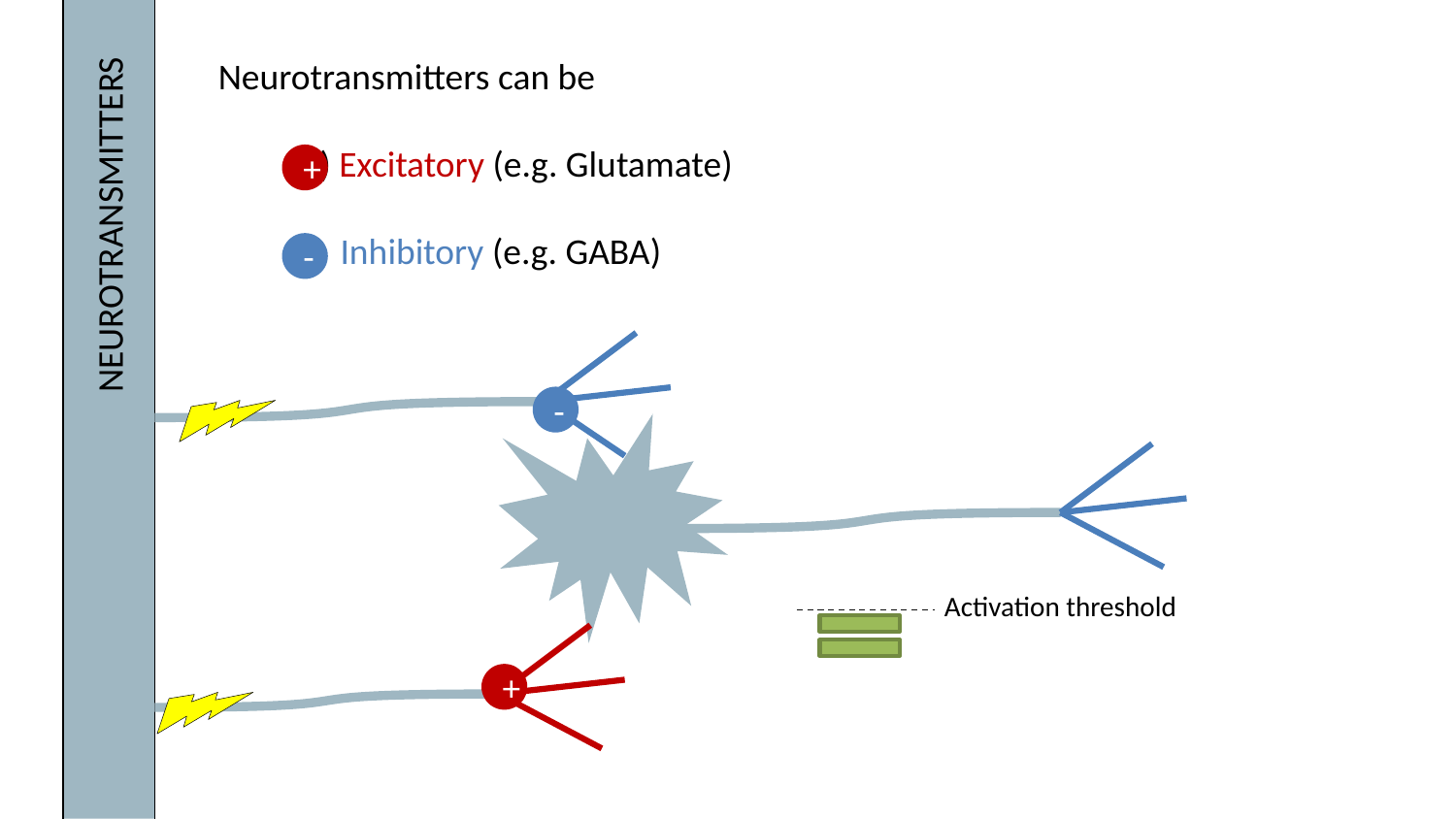

Neurotransmitters can be

(+) Excitatory (e.g. Glutamate)

(-)  Inhibitory (e.g. GABA)
+
NEUROTRANSMITTERS
-

-

Activation threshold

+